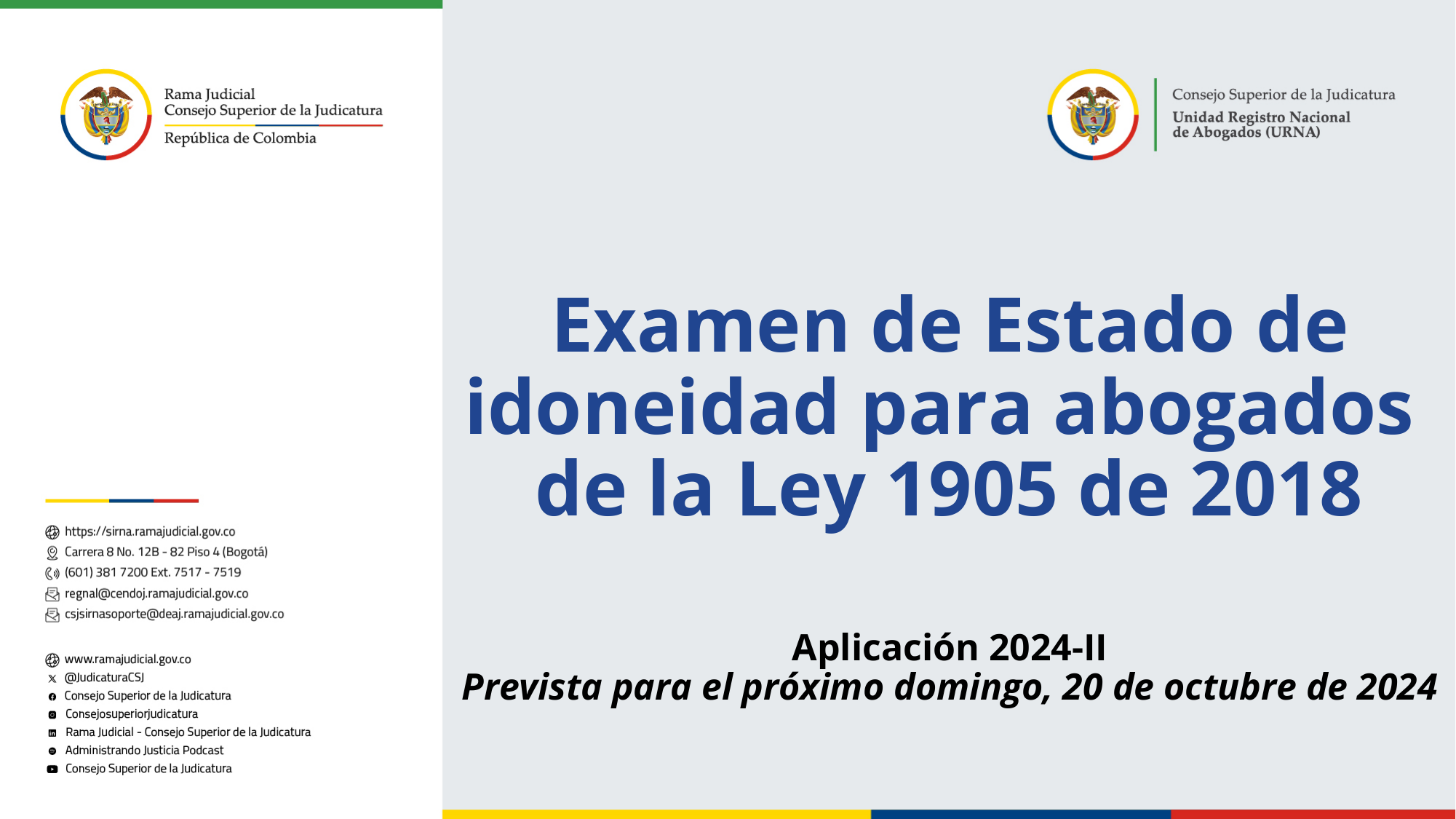

# Examen de Estado ​de idoneidad para abogados​ de la ​Ley 1905 de 2018​
Aplicación 2024-II
Prevista para el próximo domingo, 20 de octubre de 2024​